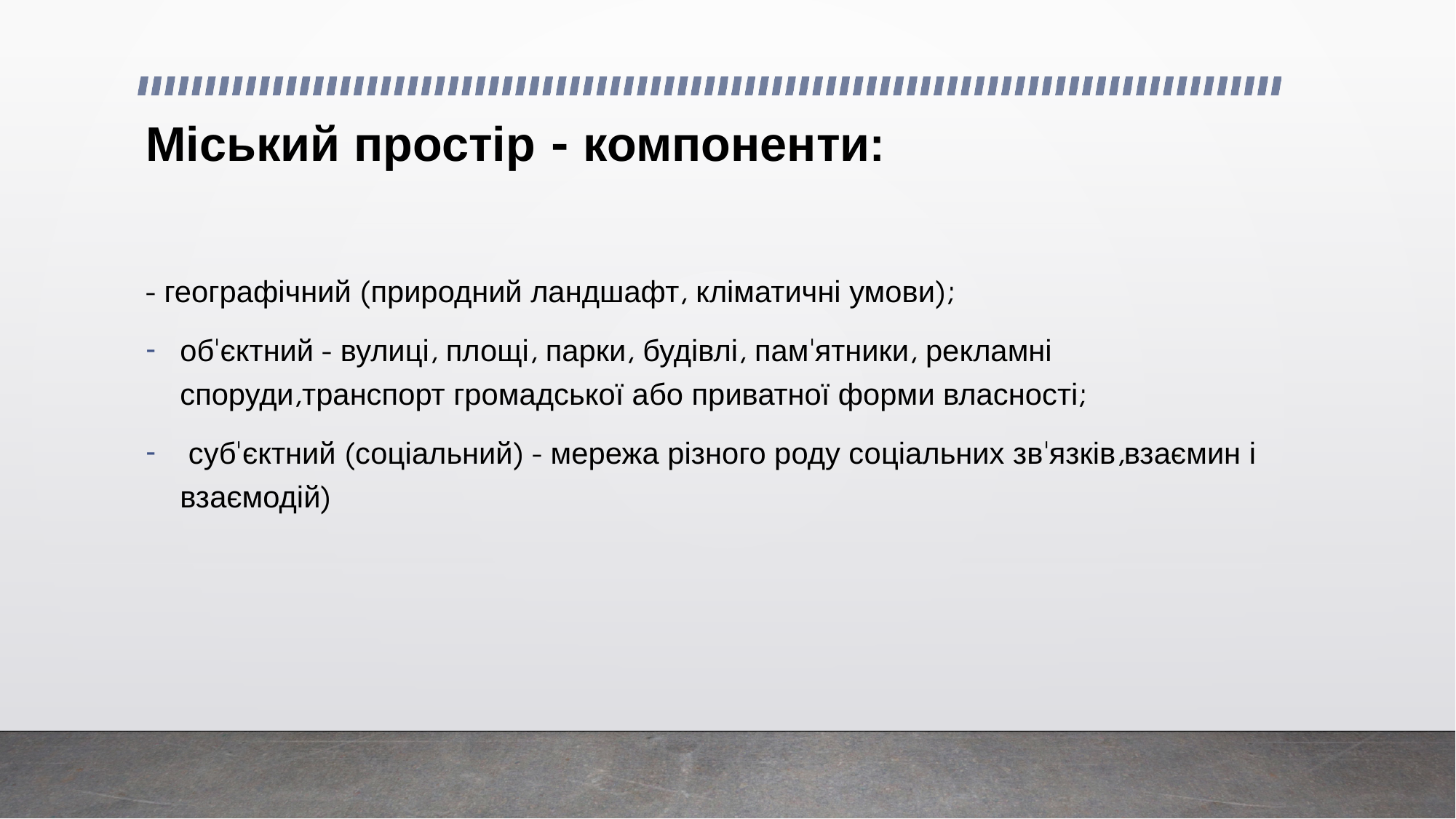

# Міський простір - компоненти:
- географічний (природний ландшафт, кліматичні умови);
об'єктний - вулиці, площі, парки, будівлі, пам'ятники, рекламні споруди,транспорт громадської або приватної форми власності;
 суб'єктний (соціальний) - мережа різного роду соціальних зв'язків,взаємин і взаємодій)